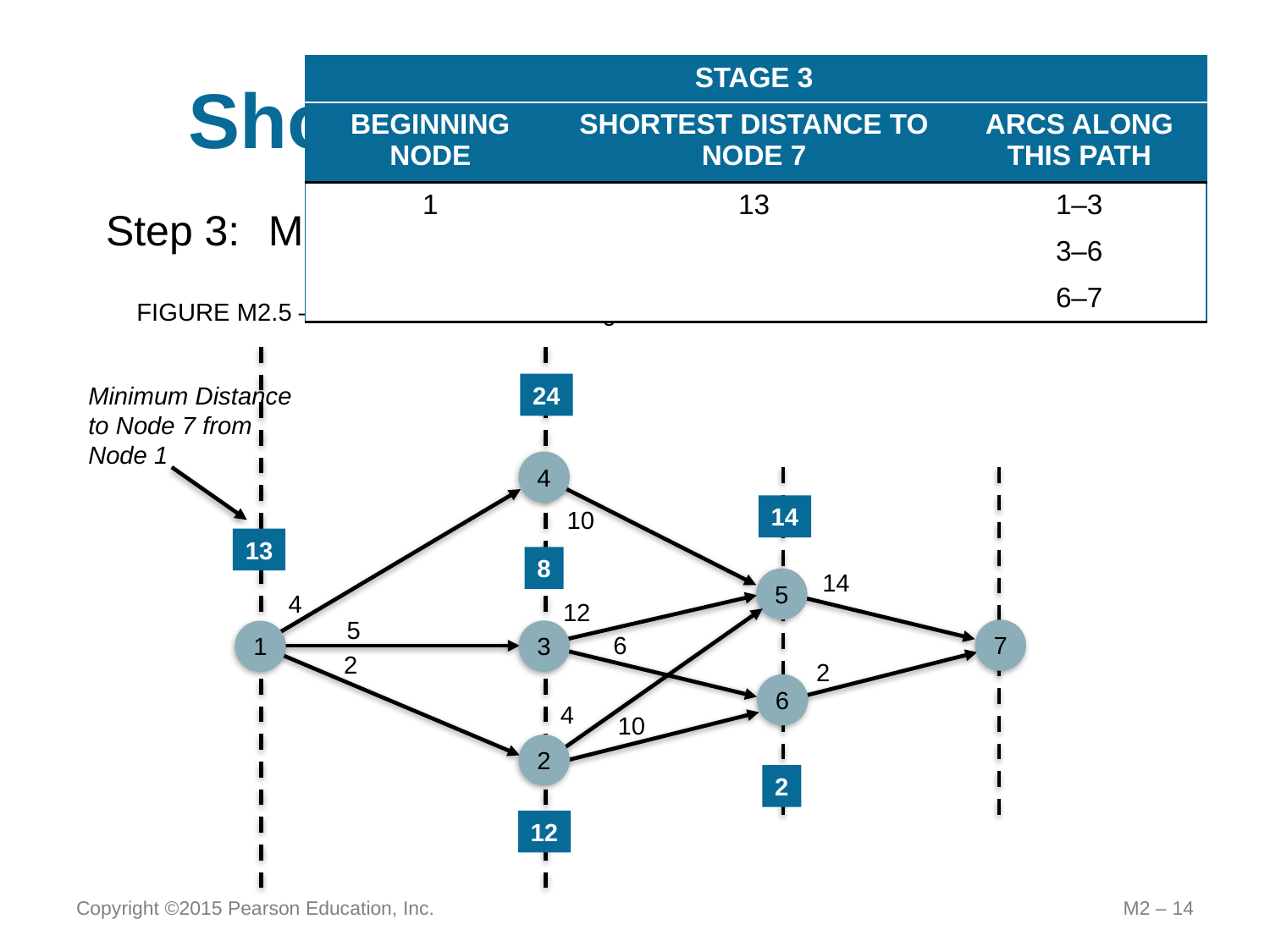

# Shortest-Route Problem
|  | STAGE 3 |  |
| --- | --- | --- |
| BEGINNING NODE | SHORTEST DISTANCE TO NODE 7 | ARCS ALONG THIS PATH |
| 1 | 13 | 1–3 |
|  |  | 3–6 |
|  |  | 6–7 |
Step 3:	Moving backward, solve for stages 2 and 3
FIGURE M2.5 – Solution for the Three-Stage Problem
24
Minimum Distance
to Node 7 from
Node 1
13

4
10
14

5
4
12
5

7

3

1
6
2
2

6
4
10

2
14
2
8
12
Copyright ©2015 Pearson Education, Inc.
M2 – 14